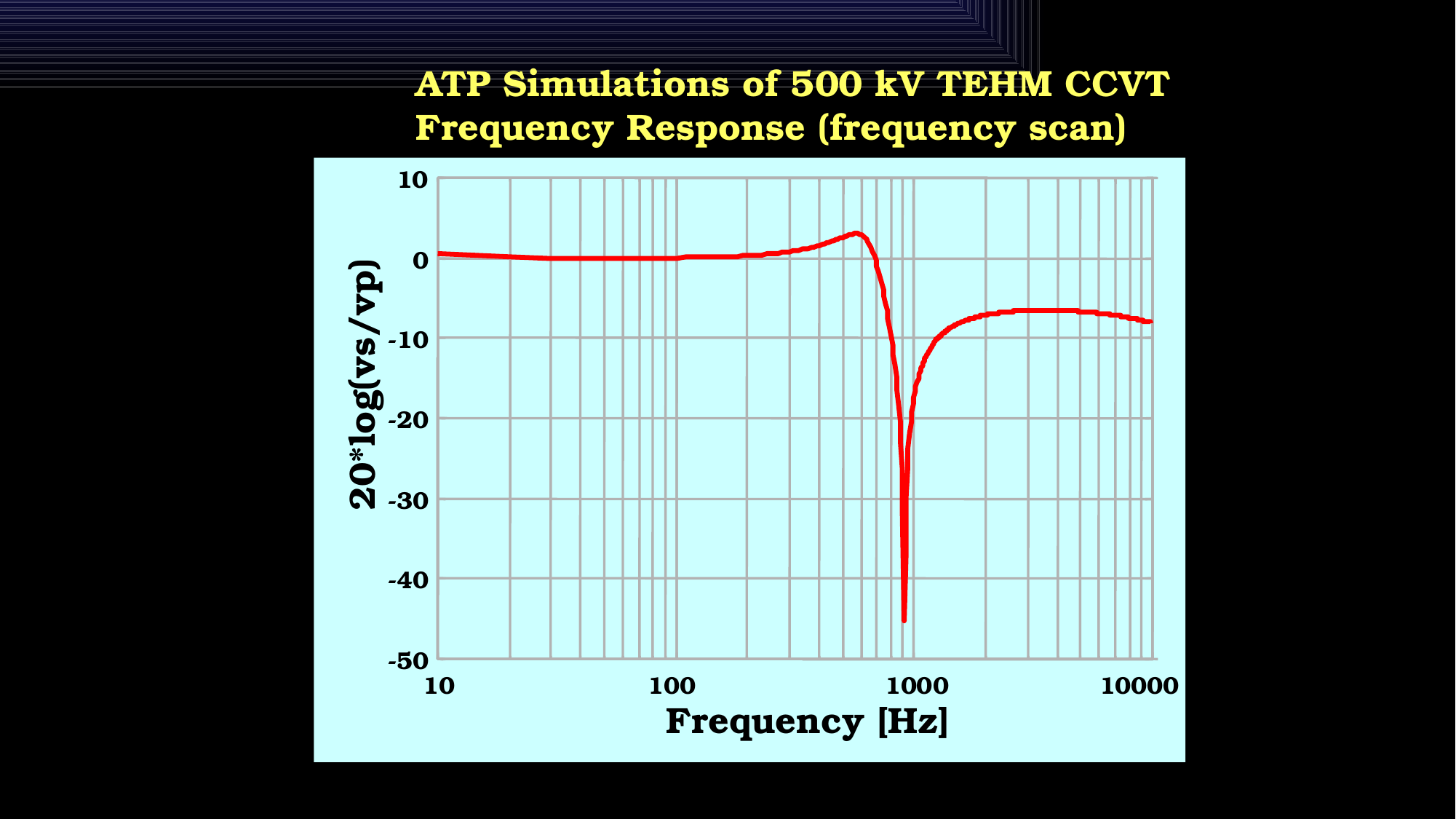

ATP Simulations of 500 kV TEHM CCVT
Frequency Response (frequency scan)

10
0
-10
-20
-30
-40
-50

20*log(vs/vp)
10
100
1000
10000
Frequency [Hz]